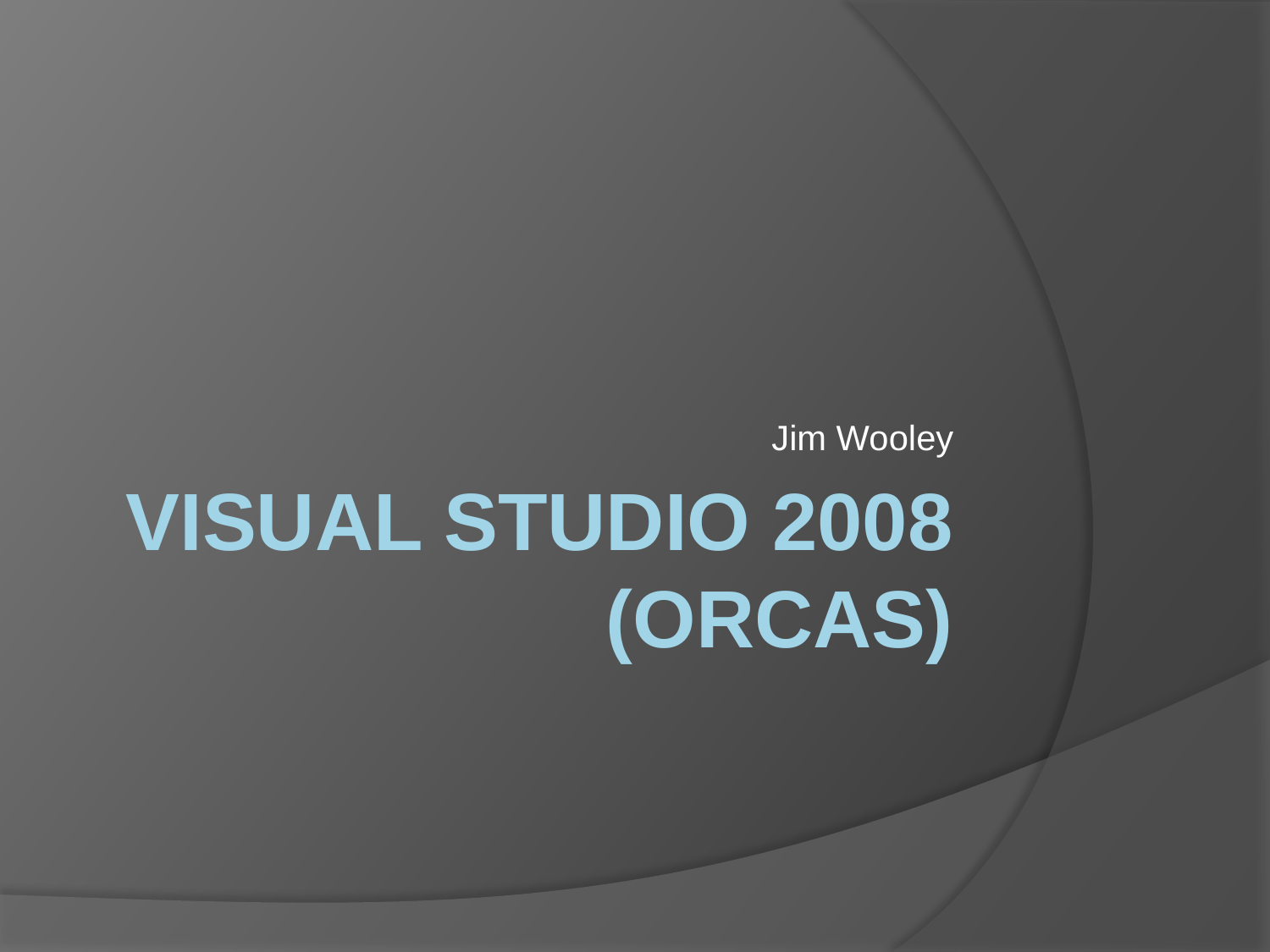

Jim Wooley
# Visual Studio 2008 (Orcas)